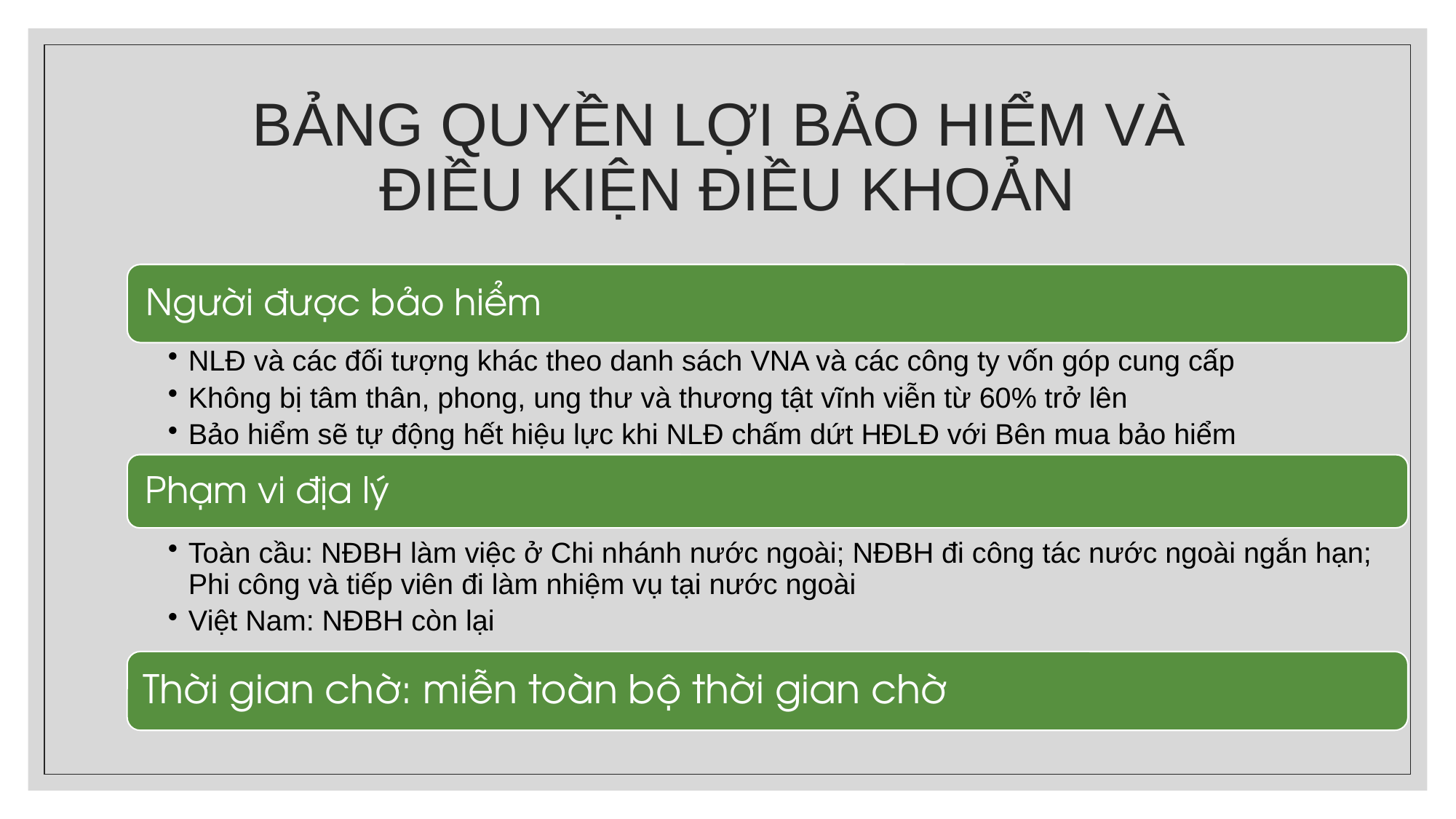

# BẢNG QUYỀN LỢI BẢO HIỂM VÀ ĐIỀU KIỆN ĐIỀU KHOẢN
Người được bảo hiểm
NLĐ và các đối tượng khác theo danh sách VNA và các công ty vốn góp cung cấp
Không bị tâm thân, phong, ung thư và thương tật vĩnh viễn từ 60% trở lên
Bảo hiểm sẽ tự động hết hiệu lực khi NLĐ chấm dứt HĐLĐ với Bên mua bảo hiểm
Phạm vi địa lý
Toàn cầu: NĐBH làm việc ở Chi nhánh nước ngoài; NĐBH đi công tác nước ngoài ngắn hạn; Phi công và tiếp viên đi làm nhiệm vụ tại nước ngoài
Việt Nam: NĐBH còn lại

Thời gian chờ: miễn toàn bộ thời gian chờ